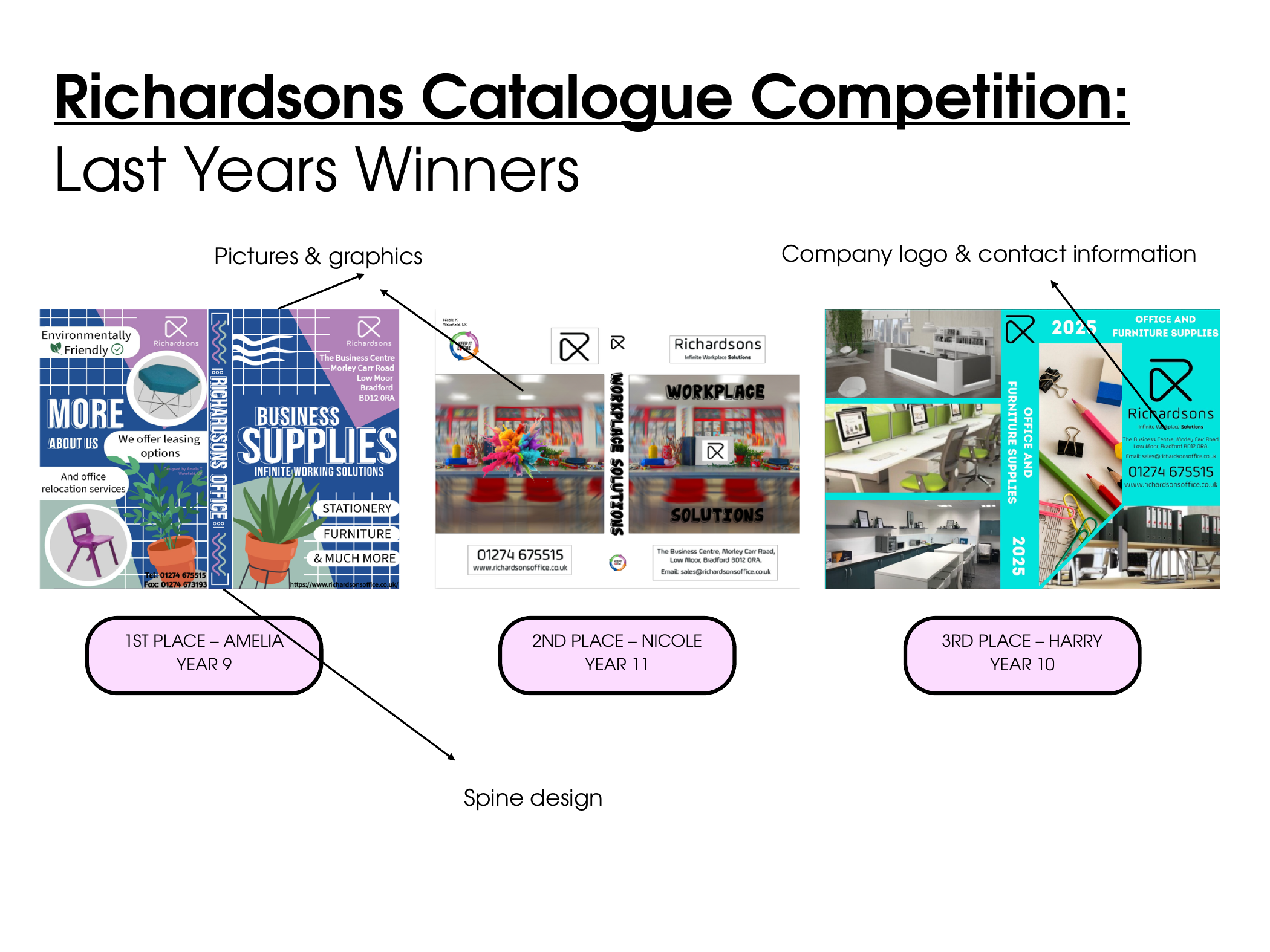

Richardsons Catalogue Competition:
Last Years Winners
Company logo & contact information
Pictures & graphics

1ST PLACE – AMELIA
YEAR 9

2ND PLACE – NICOLE
YEAR 11

3RD PLACE – HARRY
YEAR 10
Spine design